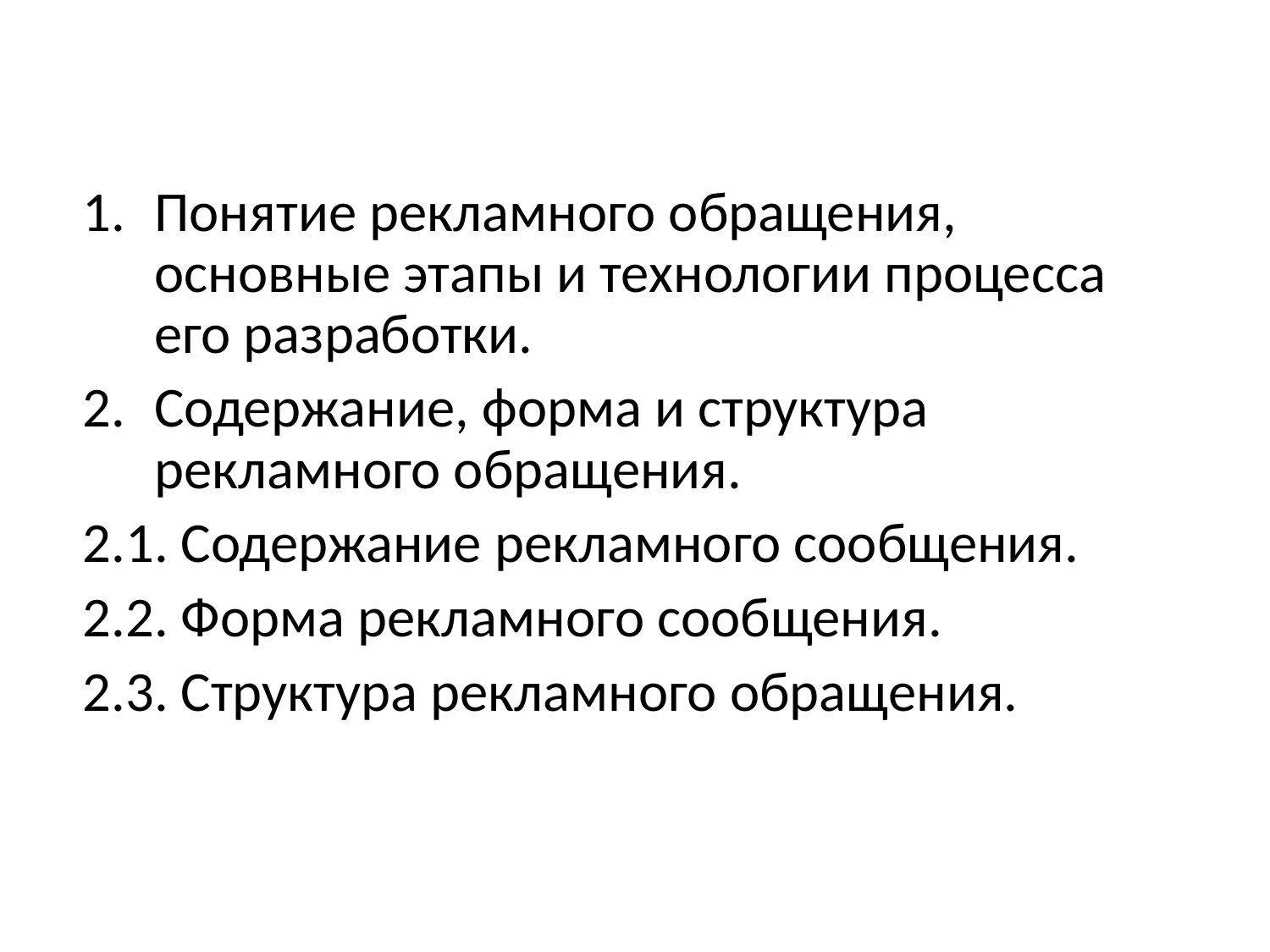

Понятие рекламного обращения, основные этапы и технологии процесса его разработки.
Содержание, форма и структура рекламного обращения.
2.1. Содержание рекламного сообщения.
2.2. Форма рекламного сообщения.
2.3. Структура рекламного обращения.